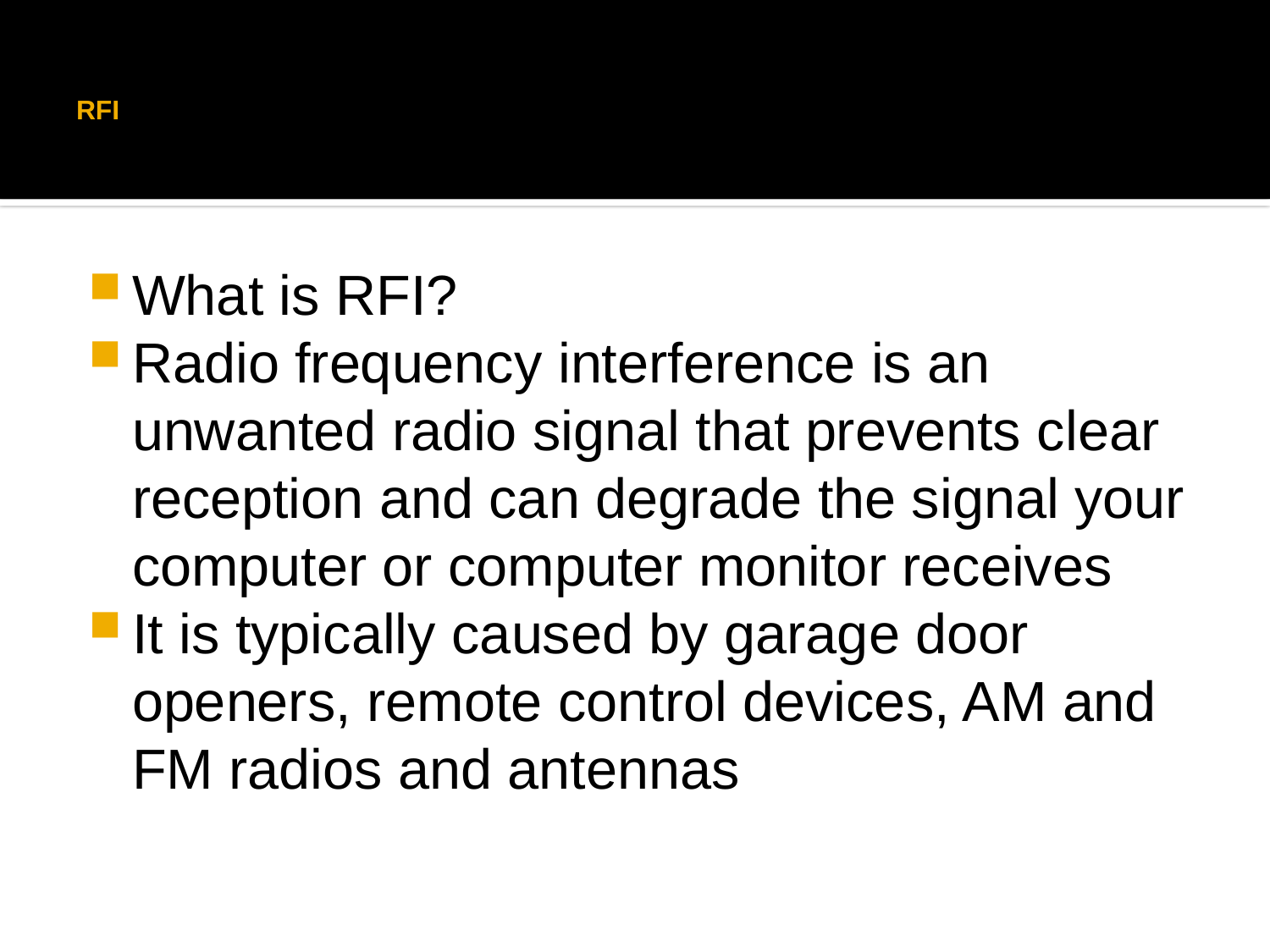

# RFI
What is RFI?
Radio frequency interference is an unwanted radio signal that prevents clear reception and can degrade the signal your computer or computer monitor receives
It is typically caused by garage door openers, remote control devices, AM and FM radios and antennas